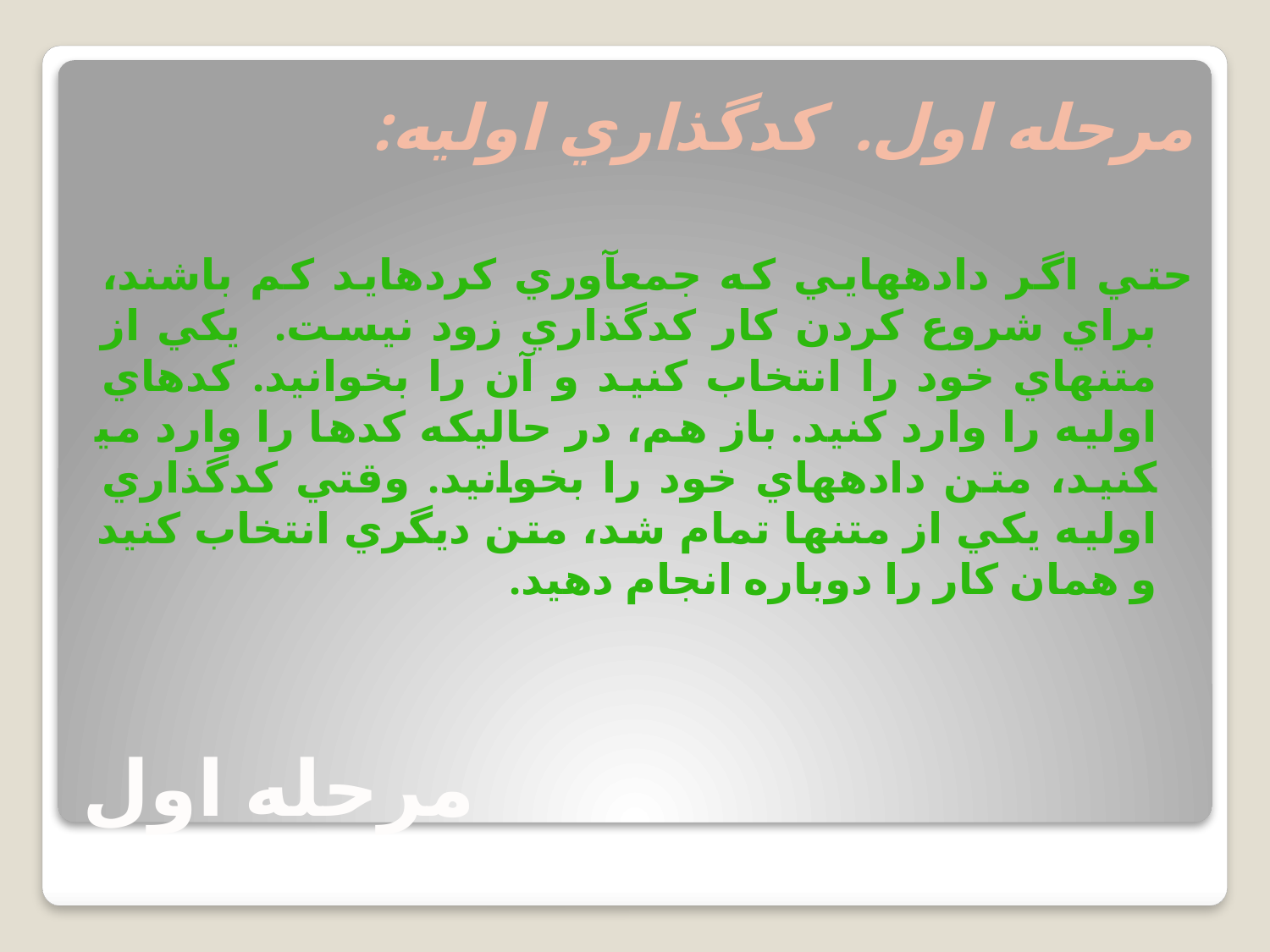

مرحله اول.  کدگذاري اوليه:

حتي اگر داده­هايي که جمع­آوري کرده­ايد کم باشند، براي شروع کردن کار کدگذاري زود نيست.  يکي از متن­هاي خود را انتخاب کنيد و آن را بخوانيد. کدهاي اوليه را وارد کنيد. باز هم، در حاليکه کدها را وارد مي­کنيد، متن داده­هاي خود را بخوانيد. وقتي کدگذاري اوليه يکي از متن­ها تمام شد، متن ديگري انتخاب کنيد و همان کار را دوباره انجام دهيد.

# مرحله اول